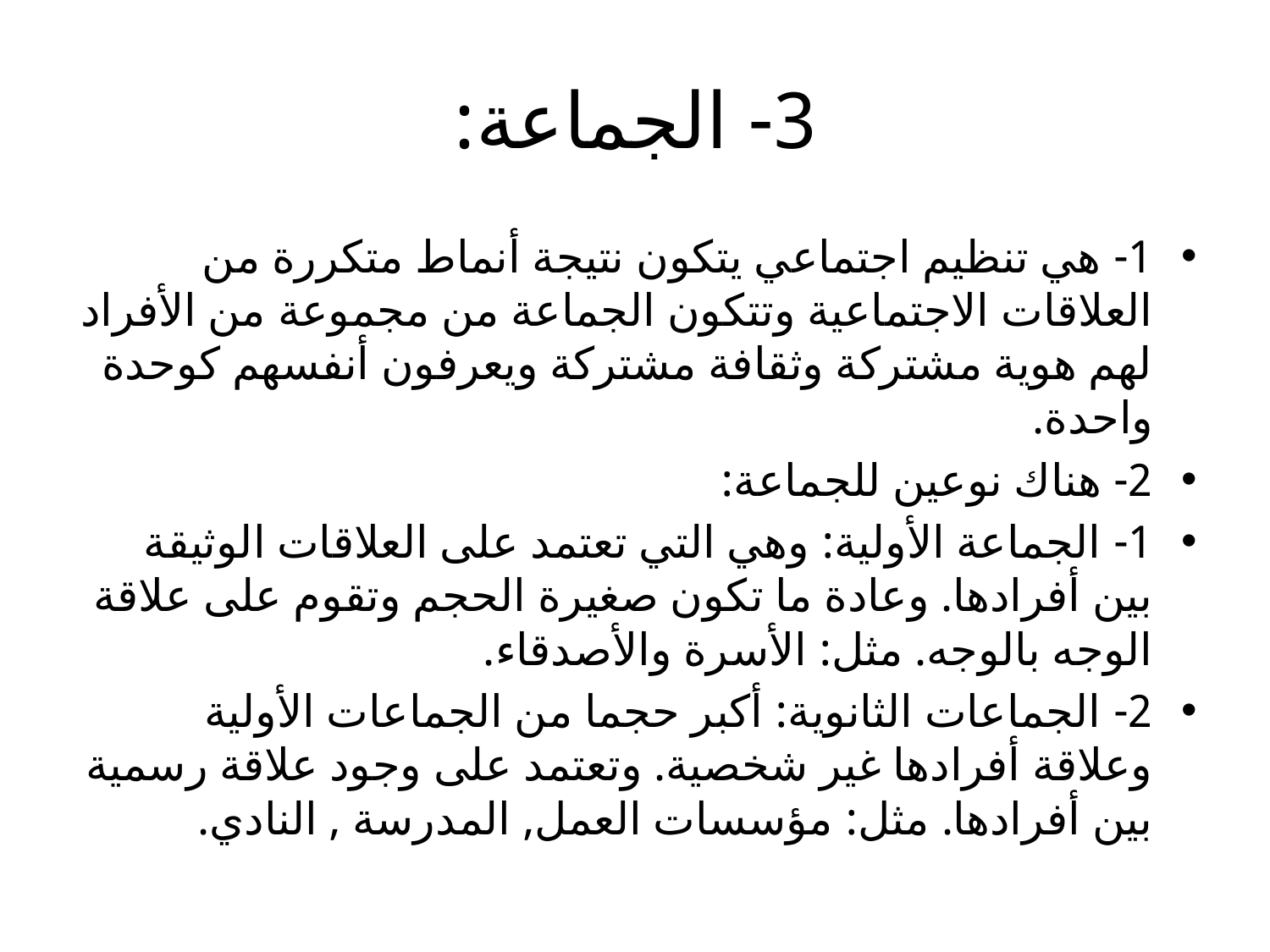

# 3- الجماعة:
1- هي تنظيم اجتماعي يتكون نتيجة أنماط متكررة من العلاقات الاجتماعية وتتكون الجماعة من مجموعة من الأفراد لهم هوية مشتركة وثقافة مشتركة ويعرفون أنفسهم كوحدة واحدة.
2- هناك نوعين للجماعة:
1- الجماعة الأولية: وهي التي تعتمد على العلاقات الوثيقة بين أفرادها. وعادة ما تكون صغيرة الحجم وتقوم على علاقة الوجه بالوجه. مثل: الأسرة والأصدقاء.
2- الجماعات الثانوية: أكبر حجما من الجماعات الأولية وعلاقة أفرادها غير شخصية. وتعتمد على وجود علاقة رسمية بين أفرادها. مثل: مؤسسات العمل, المدرسة , النادي.